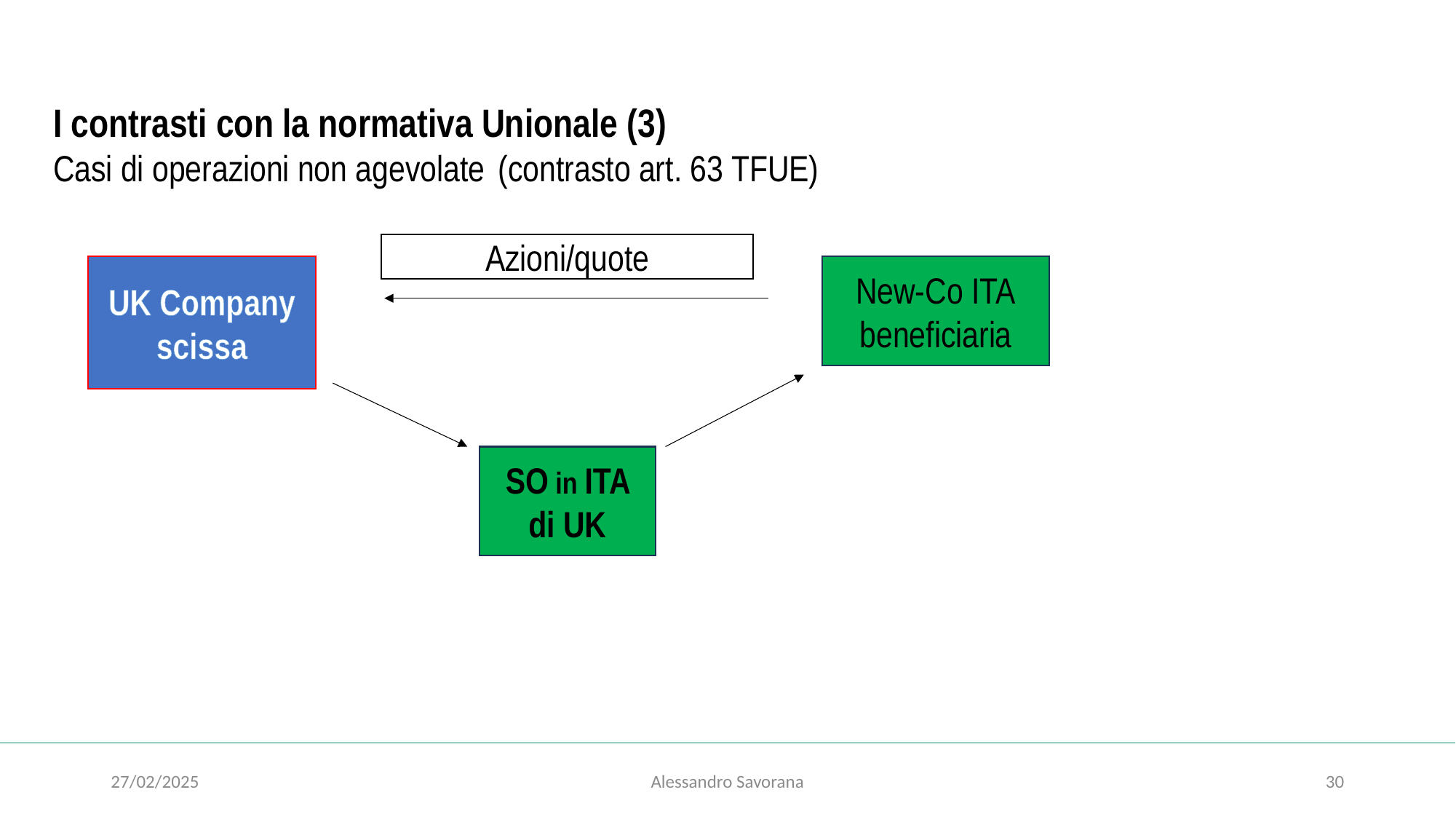

#
I contrasti con la normativa Unionale (3)
Casi di operazioni non agevolate	 (contrasto art. 63 TFUE)

Azioni/quote
UK Company
scissa
New-Co ITA
beneficiaria
SO in ITA di UK
27/02/2025
Alessandro Savorana
30